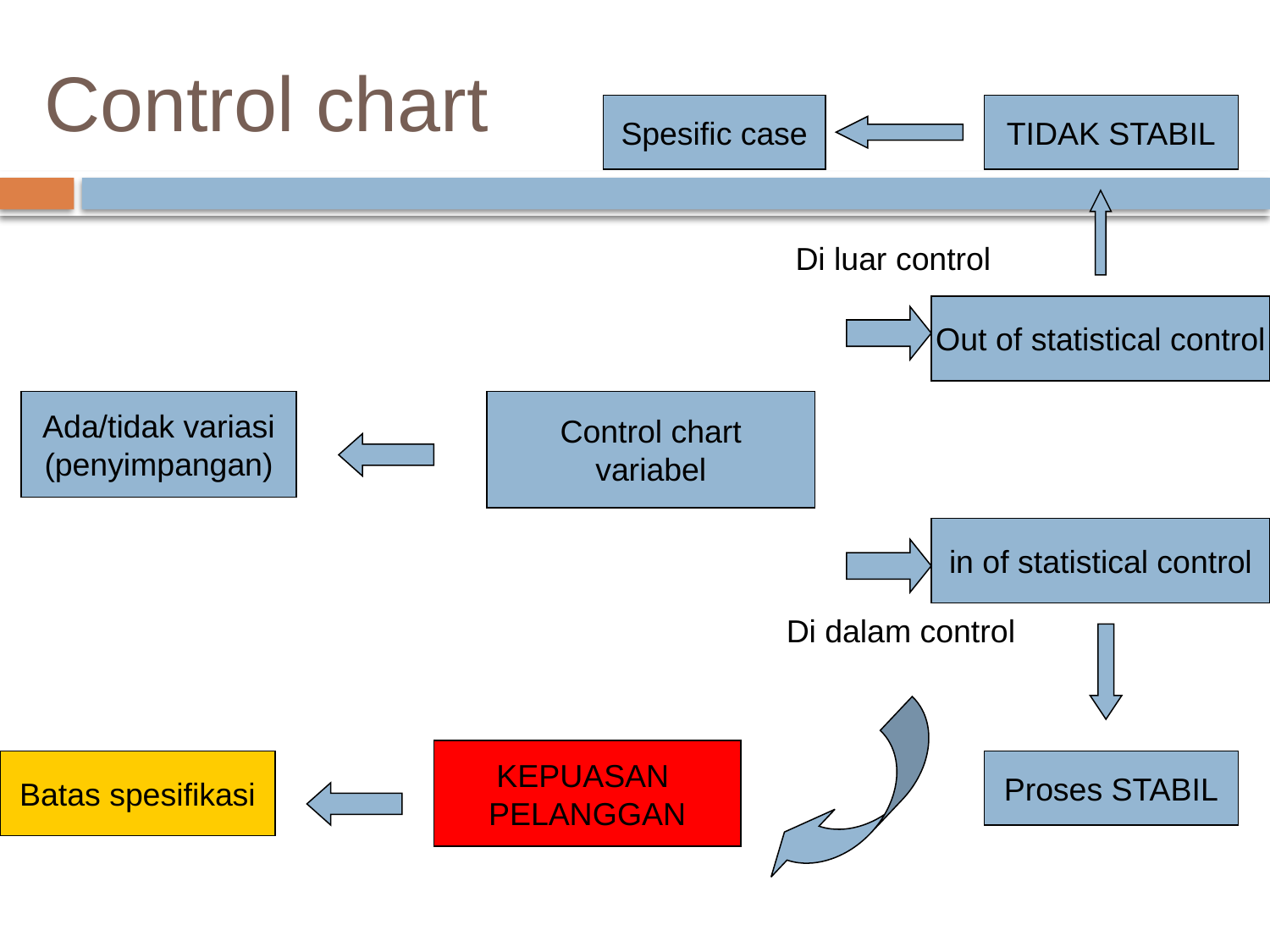

# Control chart
Spesific case
TIDAK STABIL

Di luar control
Out of statistical control

Ada/tidak variasi
(penyimpangan)
Control chart
variabel

in of statistical control

Di dalam control

KEPUASAN
PELANGGAN
Batas spesifikasi
Proses STABIL